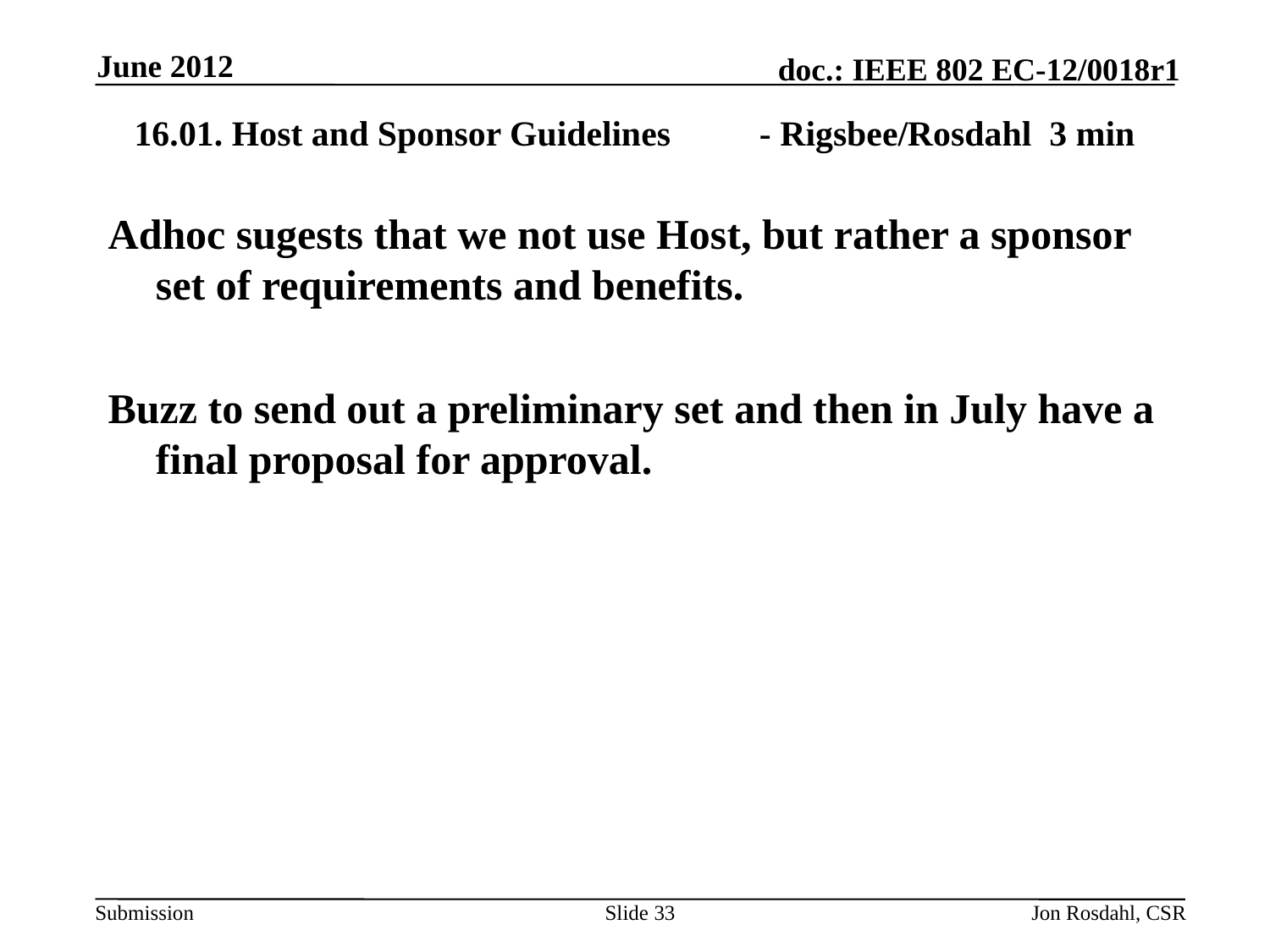

June 2012
# 16.01. Host and Sponsor Guidelines          - Rigsbee/Rosdahl  3 min
Adhoc sugests that we not use Host, but rather a sponsor set of requirements and benefits.

Buzz to send out a preliminary set and then in July have a final proposal for approval.
Slide 33
Jon Rosdahl, CSR